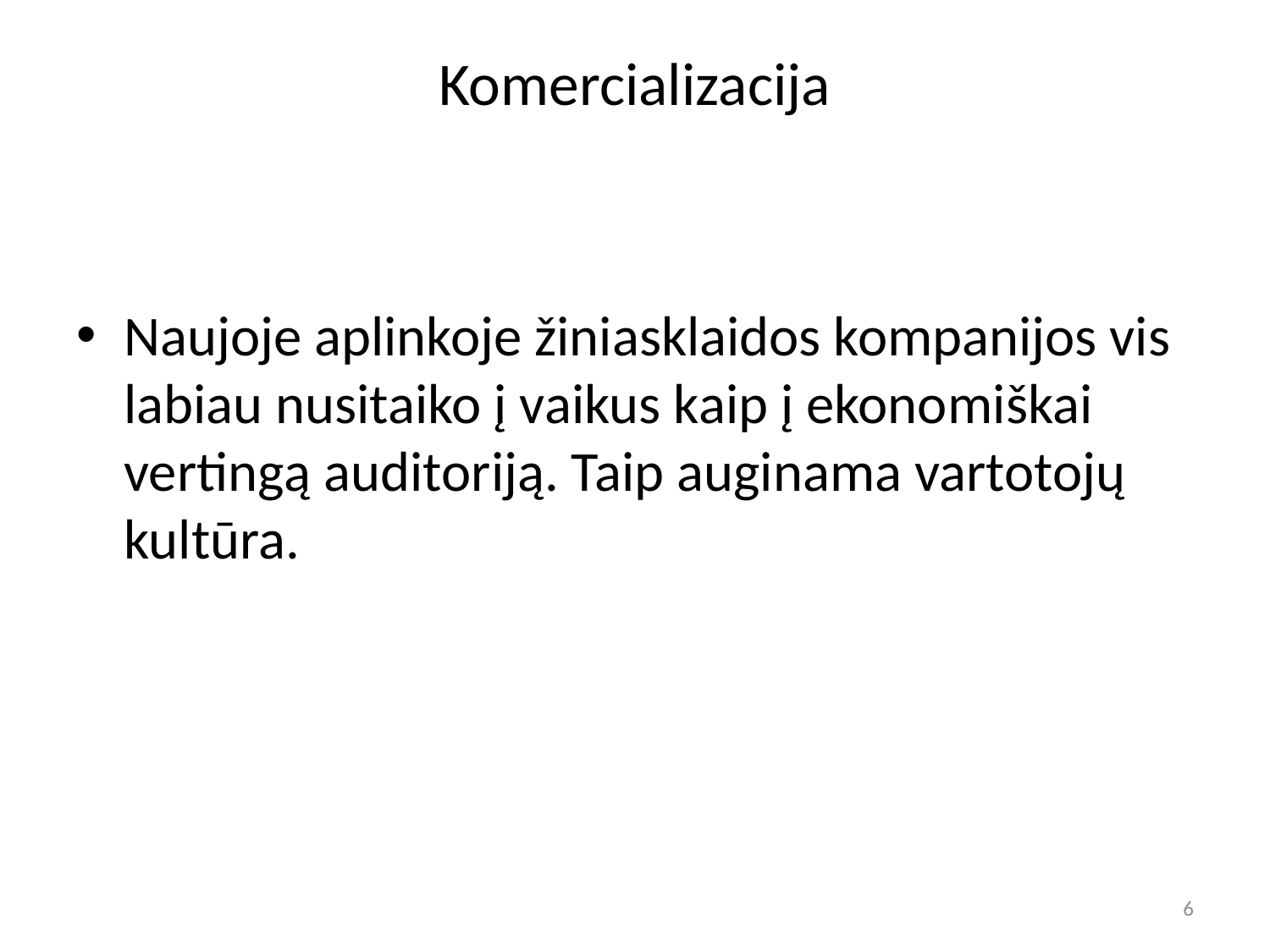

# Komercializacija
Naujoje aplinkoje žiniasklaidos kompanijos vis labiau nusitaiko į vaikus kaip į ekonomiškai vertingą auditoriją. Taip auginama vartotojų kultūra.

6